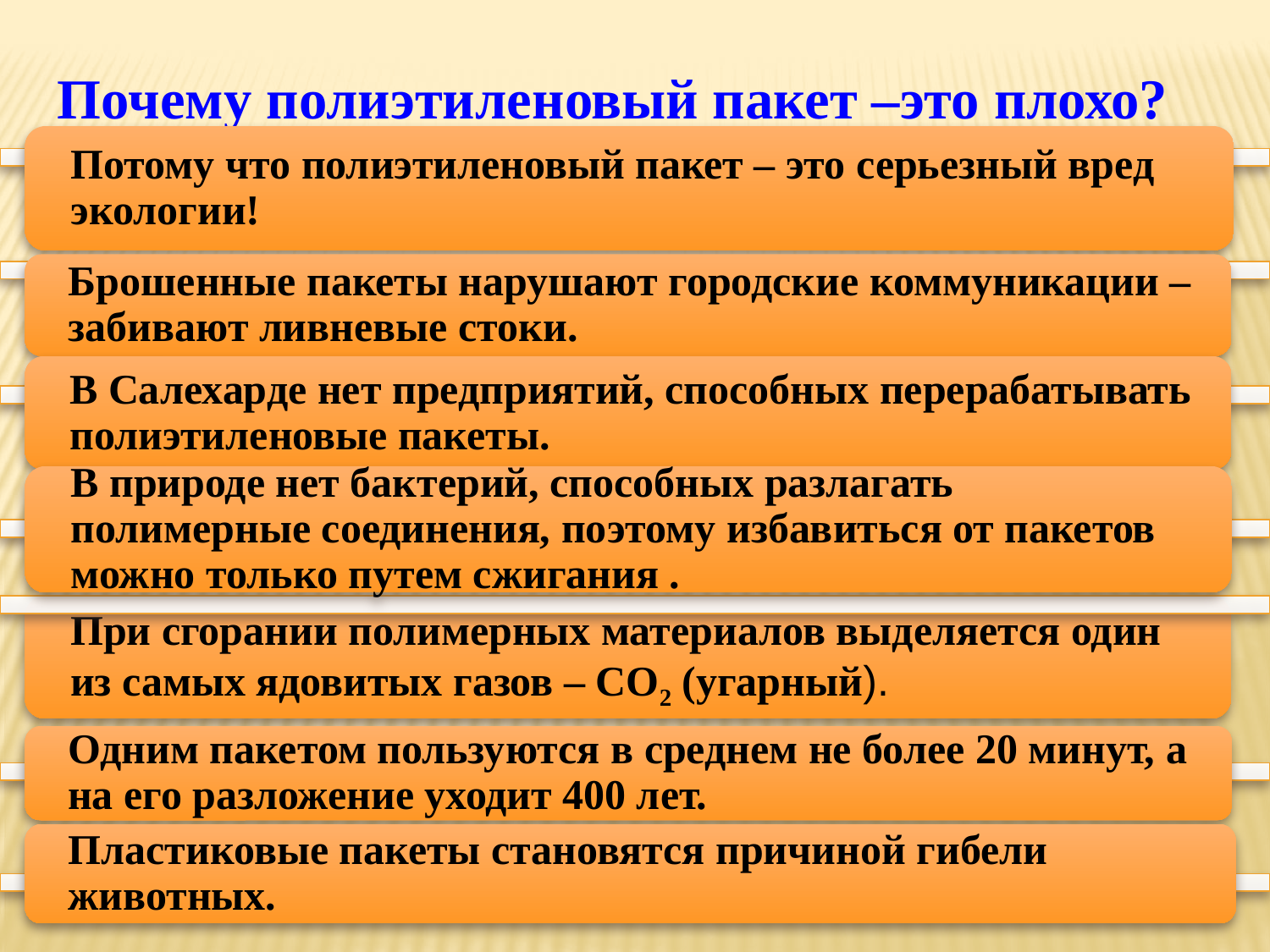

Потому что полиэтиленовый пакет – это серьезный вред экологии!
Брошенные пакеты нарушают городские коммуникации – забивают ливневые стоки.
В Салехарде нет предприятий, способных перерабатывать полиэтиленовые пакеты.
При сгорании полимерных материалов выделяется один из самых ядовитых газов – СО2 (угарный).
В природе нет бактерий, способных разлагать полимерные соединения, поэтому избавиться от пакетов можно только путем сжигания .
Одним пакетом пользуются в среднем не более 20 минут, а на его разложение уходит 400 лет.
Пластиковые пакеты становятся причиной гибели животных.
Почему полиэтиленовый пакет –это плохо?